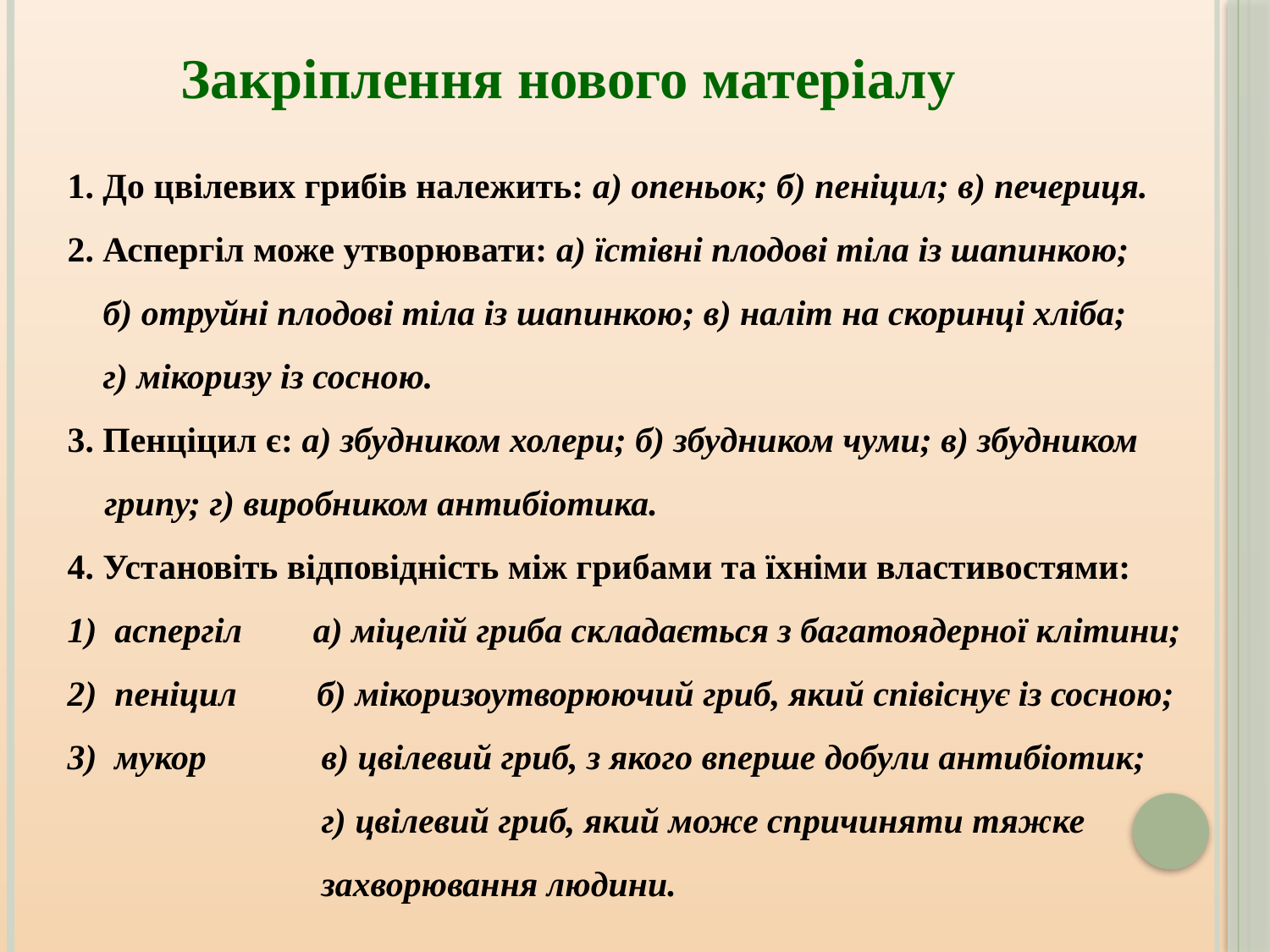

Закріплення нового матеріалу

1. До цвілевих грибів належить: а) опеньок; б) пеніцил; в) печериця.
2. Аспергіл може утворювати: а) їстівні плодові тіла із шапинкою;
    б) отруйні плодові тіла із шапинкою; в) наліт на скоринці хліба;
    г) мікоризу із сосною.
3. Пенціцил є: а) збудником холери; б) збудником чуми; в) збудником грипу; г) виробником антибіотика.
4. Установіть відповідність між грибами та їхніми властивостями:
1)  аспергіл        а) міцелій гриба складається з багатоядерної клітини;
2)  пеніцил         б) мікоризоутворюючий гриб, який співіснує із сосною;
3)  мукор	в) цвілевий гриб, з якого вперше добули антибіотик; 		г) цвілевий гриб, який може спричиняти тяжке 		захворювання людини.